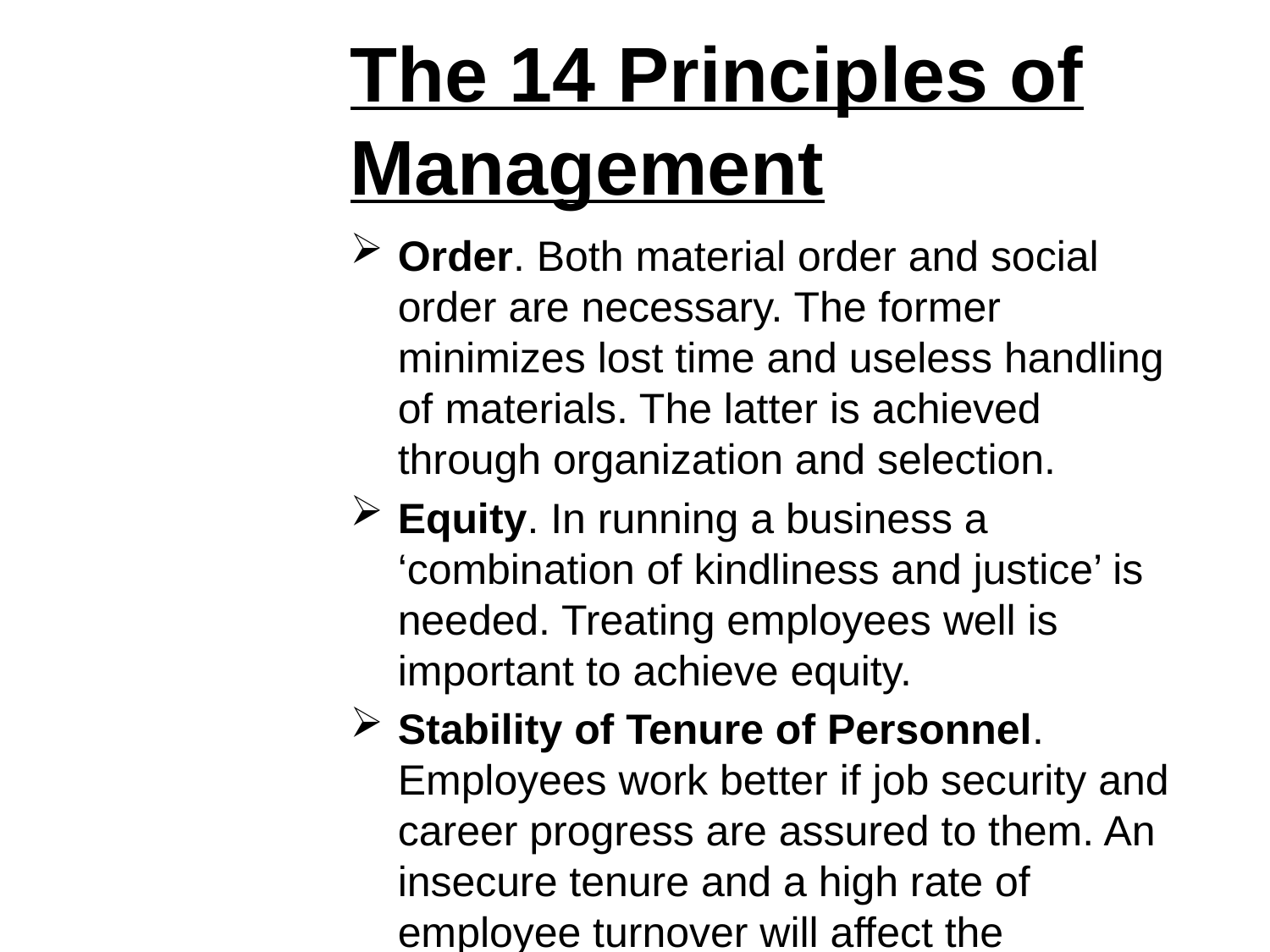

# The 14 Principles of Management
Order. Both material order and social order are necessary. The former minimizes lost time and useless handling of materials. The latter is achieved through organization and selection.
Equity. In running a business a ‘combination of kindliness and justice’ is needed. Treating employees well is important to achieve equity.
Stability of Tenure of Personnel. Employees work better if job security and career progress are assured to them. An insecure tenure and a high rate of employee turnover will affect the organization adversely.